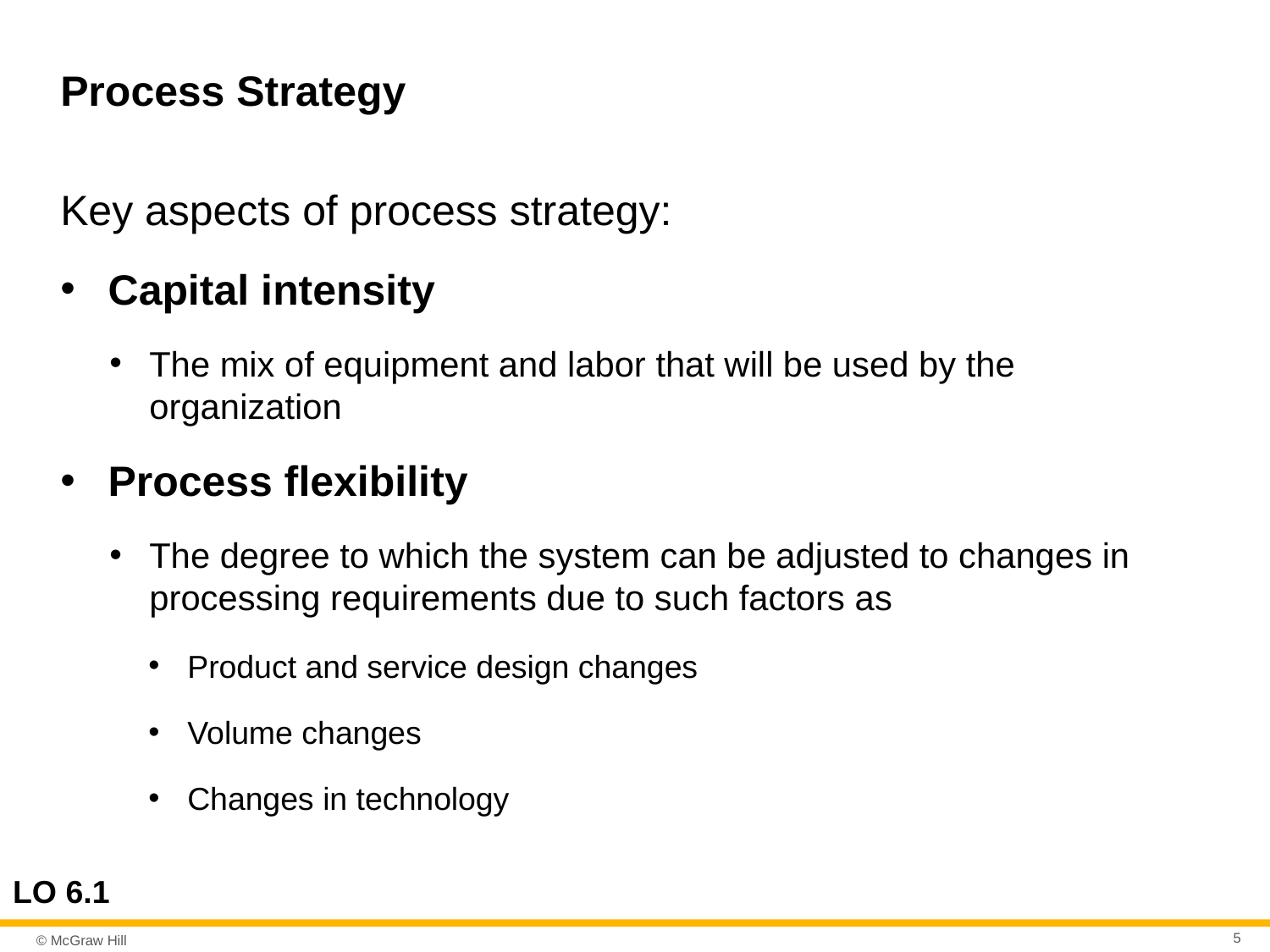

# Process Strategy
Key aspects of process strategy:
Capital intensity
The mix of equipment and labor that will be used by the organization
Process flexibility
The degree to which the system can be adjusted to changes in processing requirements due to such factors as
Product and service design changes
Volume changes
Changes in technology
LO 6.1